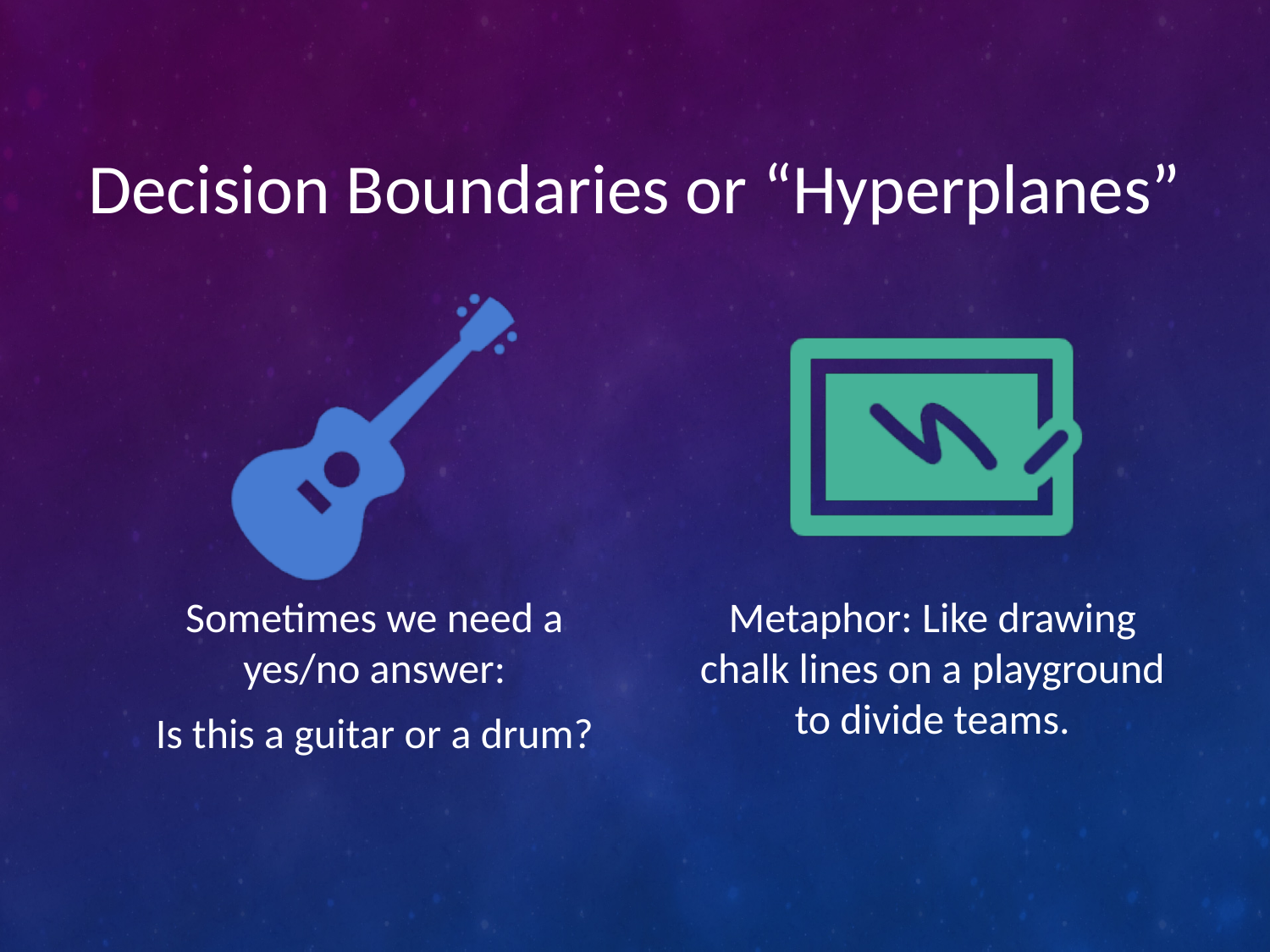

# Decision Boundaries or “Hyperplanes”
Sometimes we need a yes/no answer:
Is this a guitar or a drum?
Metaphor: Like drawing chalk lines on a playground to divide teams.